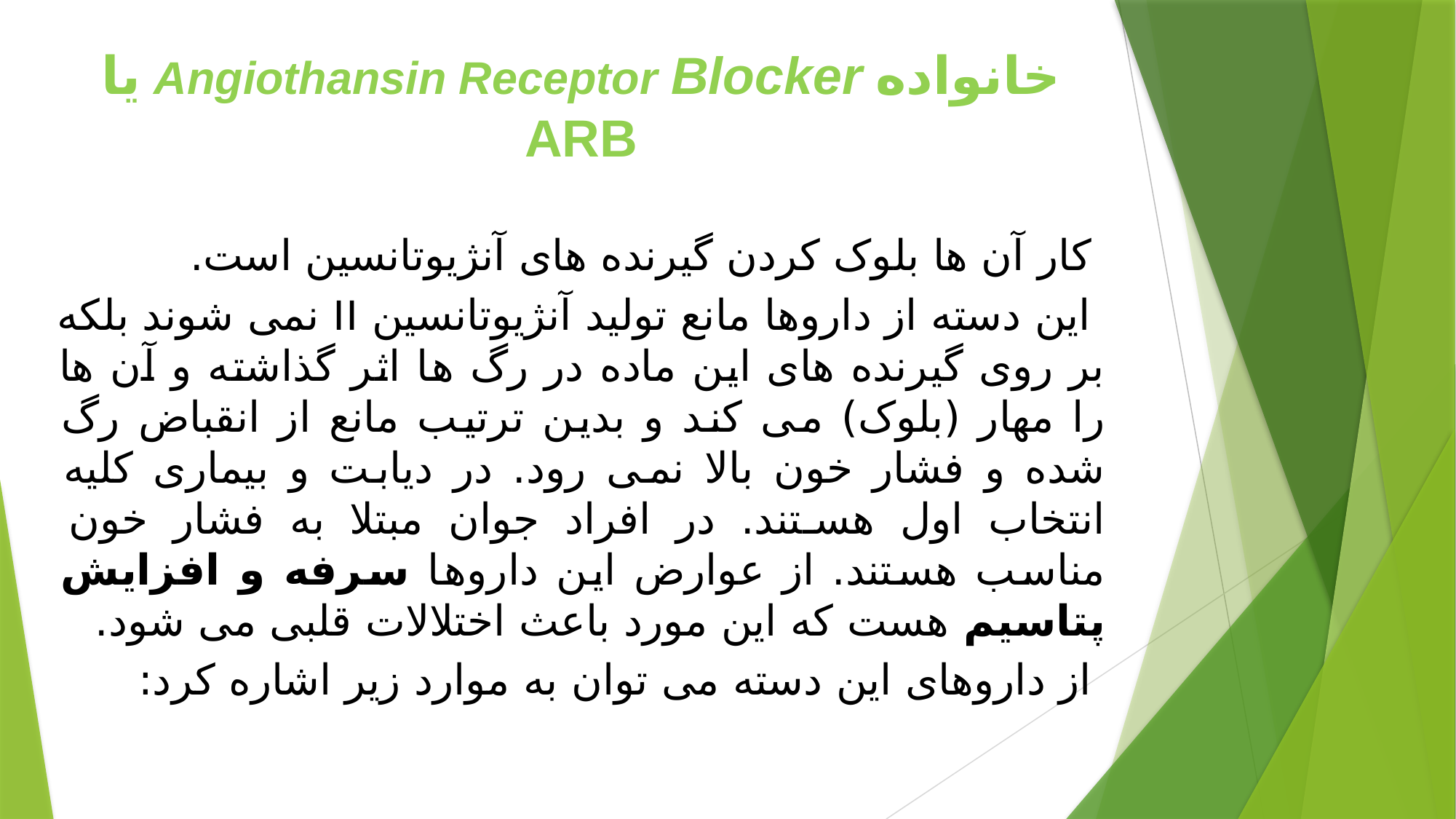

خانواده Angiothansin Receptor Blocker یا ARB
    کار آن ها بلوک کردن گیرنده های آنژیوتانسین است.
    این دسته از داروها مانع تولید آنژیوتانسین II نمی شوند بلکه بر روی گیرنده های این ماده در رگ ها اثر گذاشته و آن ها را مهار (بلوک) می کند و بدین ترتیب مانع از انقباض رگ شده و فشار خون بالا نمی رود. در دیابت و بیماری کلیه انتخاب اول هستند. در افراد جوان مبتلا به فشار خون مناسب هستند. از عوارض این داروها سرفه و افزایش پتاسیم هست که این مورد باعث اختلالات قلبی می شود.
    از داروهای این دسته می توان به موارد زیر اشاره کرد: